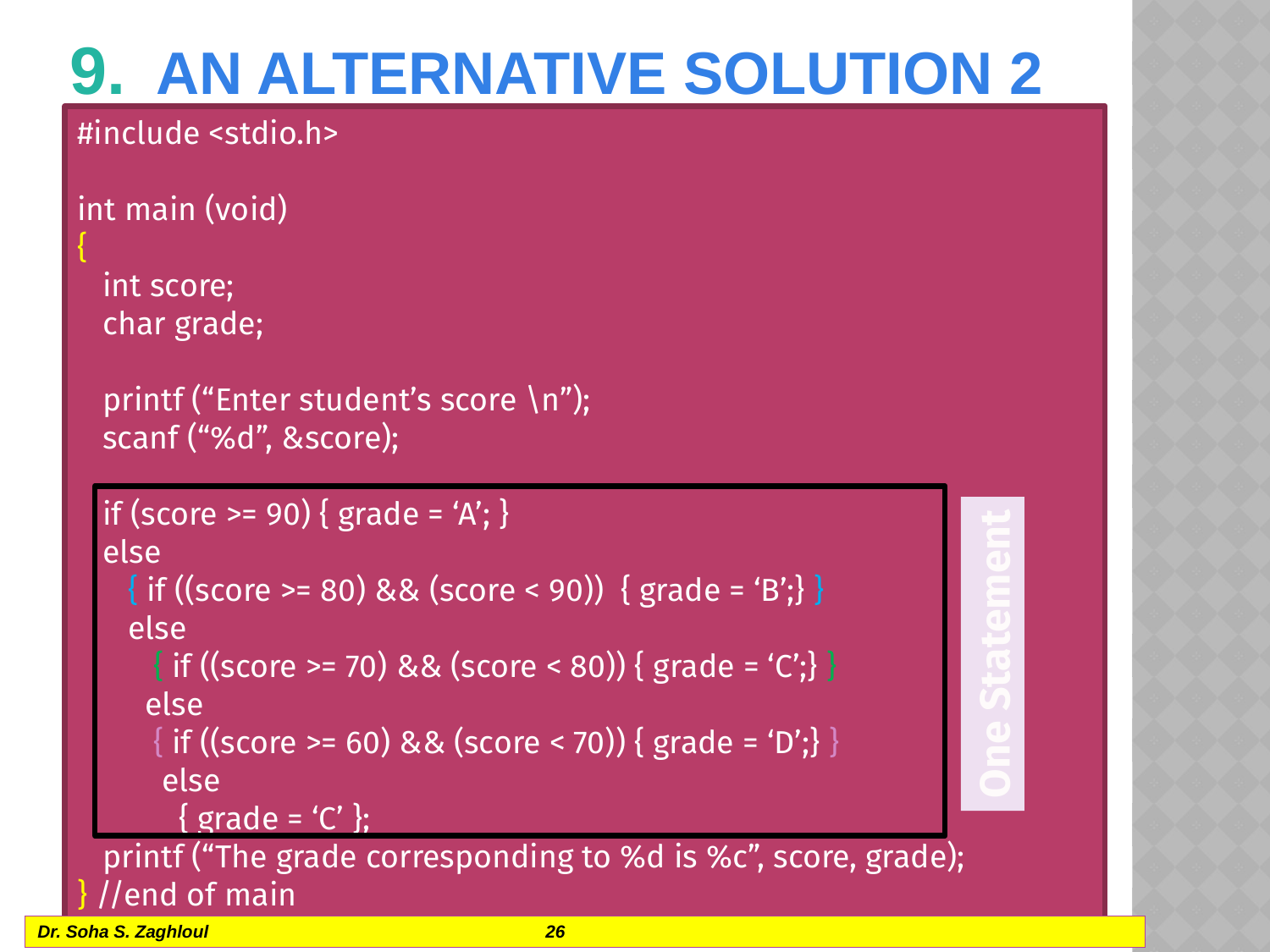

# 9.  an alternative solution 2
#include <stdio.h>

int main (void)
{
   int score;
   char grade;

   printf (“Enter student’s score \n”);
   scanf (“%d”, &score);

   if (score >= 90) { grade = ‘A’; }
   else
      { if ((score >= 80) && (score < 90))  { grade = ‘B’;} }
      else
         { if ((score >= 70) && (score < 80)) { grade = ‘C’;} }
        else
         { if ((score >= 60) && (score < 70)) { grade = ‘D’;} }
          else
            { grade = ‘C’ };
   printf (“The grade corresponding to %d is %c”, score, grade);
} //end of main

One Statement
Dr. Soha S. Zaghloul			26